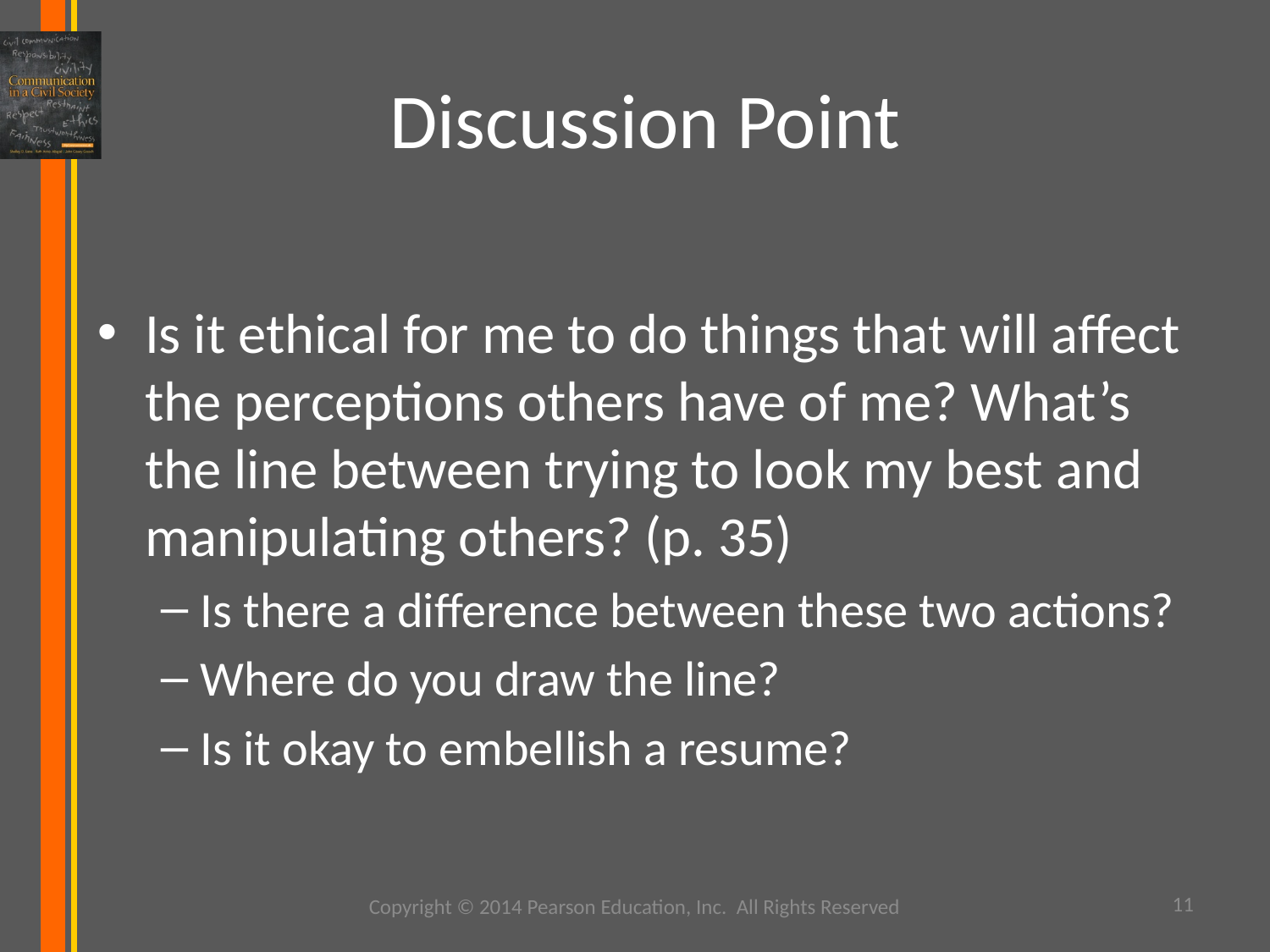

# Discussion Point
Is it ethical for me to do things that will affect the perceptions others have of me? What’s the line between trying to look my best and manipulating others? (p. 35)
Is there a difference between these two actions?
Where do you draw the line?
Is it okay to embellish a resume?
Copyright © 2014 Pearson Education, Inc.  All Rights Reserved
11